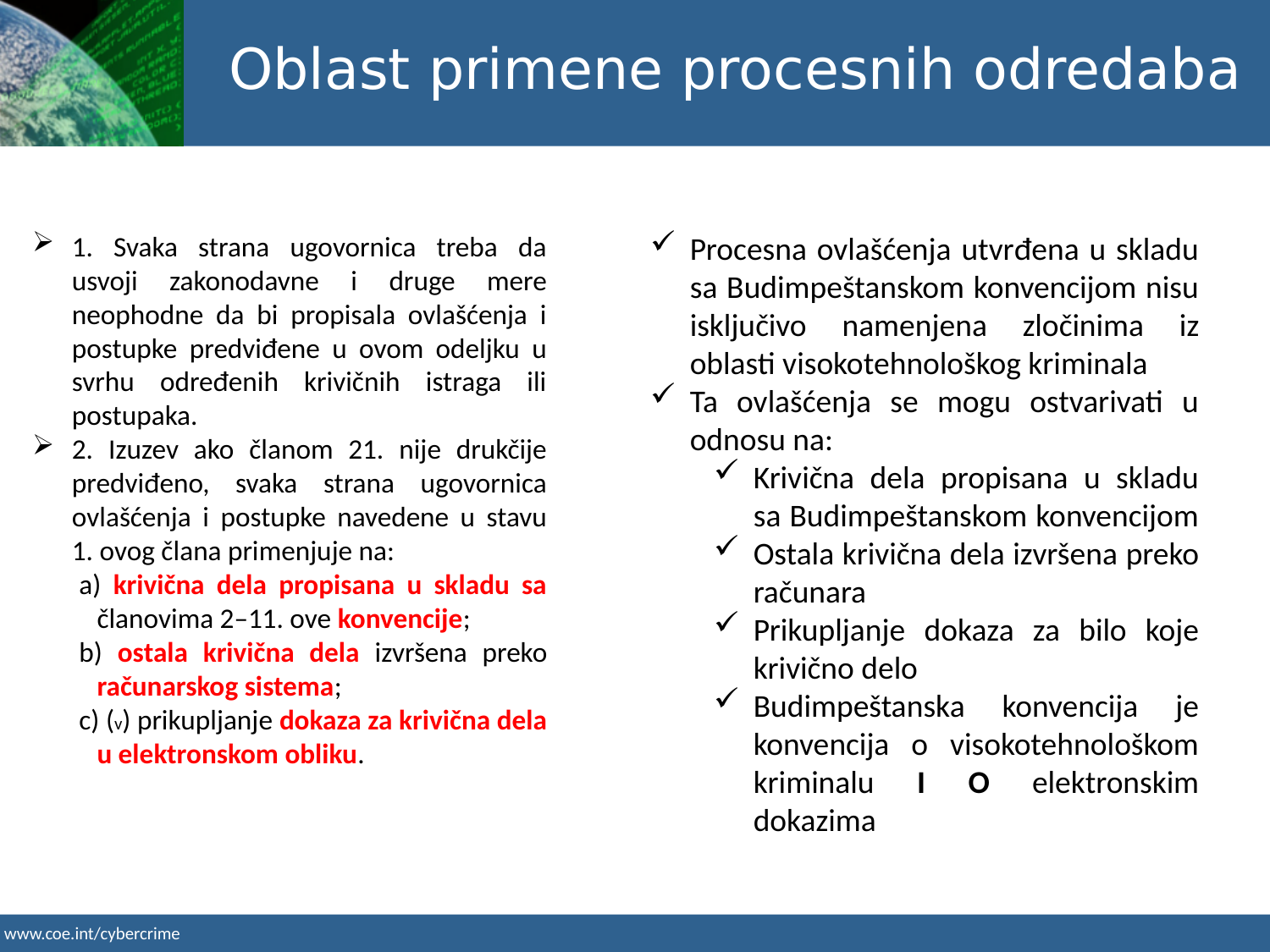

Oblast primene procesnih odredaba
1. Svaka strana ugovornica treba da usvoji zakonodavne i druge mere neophodne da bi propisala ovlašćenja i postupke predviđene u ovom odeljku u svrhu određenih krivičnih istraga ili postupaka.
2. Izuzev ako članom 21. nije drukčije predviđeno, svaka strana ugovornica ovlašćenja i postupke navedene u stavu 1. ovog člana primenjuje na:
a) krivična dela propisana u skladu sa članovima 2–11. ove konvencije;
b) ostala krivična dela izvršena preko računarskog sistema;
c) (v) prikupljanje dokaza za krivična dela u elektronskom obliku.
Procesna ovlašćenja utvrđena u skladu sa Budimpeštanskom konvencijom nisu isključivo namenjena zločinima iz oblasti visokotehnološkog kriminala
Ta ovlašćenja se mogu ostvarivati u odnosu na:
Krivična dela propisana u skladu sa Budimpeštanskom konvencijom
Ostala krivična dela izvršena preko računara
Prikupljanje dokaza za bilo koje krivično delo
Budimpeštanska konvencija je konvencija o visokotehnološkom kriminalu I O elektronskim dokazima